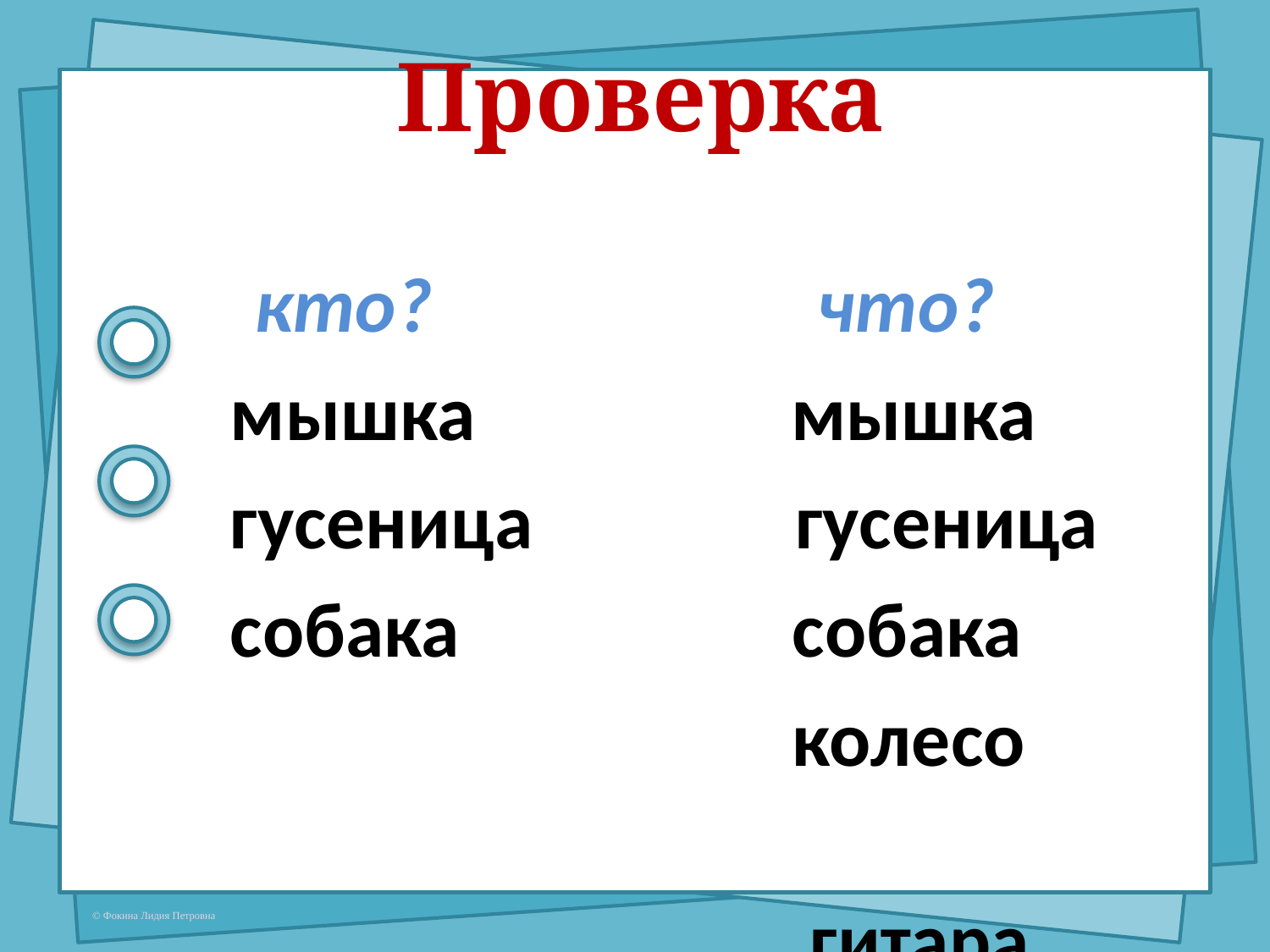

# Проверка
              кто?                      что?
         мышка                  мышка
         гусеница               гусеница
         собака                   собака
                                         колесо
                                          гитара